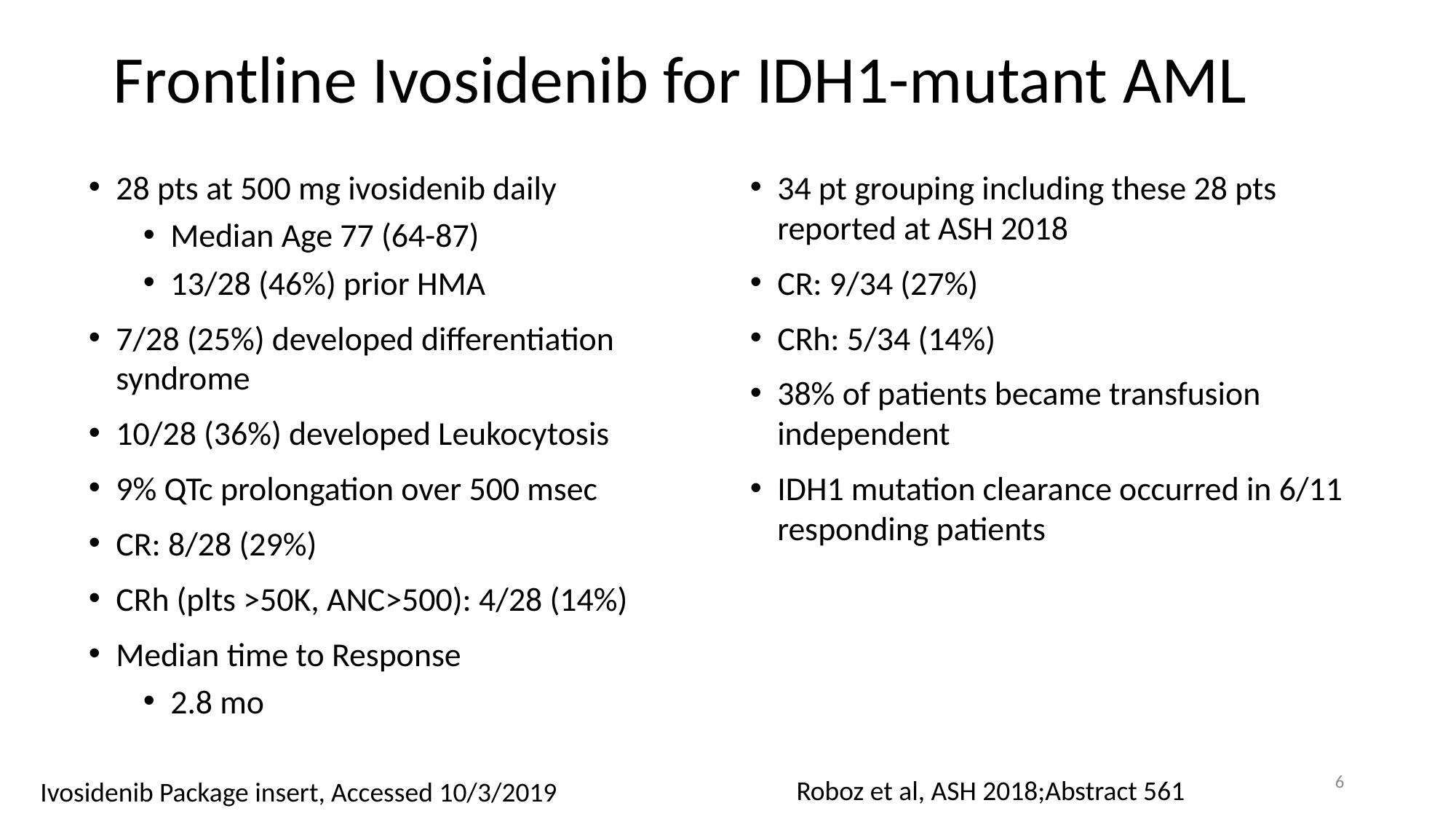

# Frontline Ivosidenib for IDH1-mutant AML
28 pts at 500 mg ivosidenib daily
Median Age 77 (64-87)
13/28 (46%) prior HMA
7/28 (25%) developed differentiation syndrome
10/28 (36%) developed Leukocytosis
9% QTc prolongation over 500 msec
CR: 8/28 (29%)
CRh (plts >50K, ANC>500): 4/28 (14%)
Median time to Response
2.8 mo

34 pt grouping including these 28 pts reported at ASH 2018
CR: 9/34 (27%)
CRh: 5/34 (14%)
38% of patients became transfusion independent
IDH1 mutation clearance occurred in 6/11 responding patients
6
Roboz et al, ASH 2018;Abstract 561
Ivosidenib Package insert, Accessed 10/3/2019